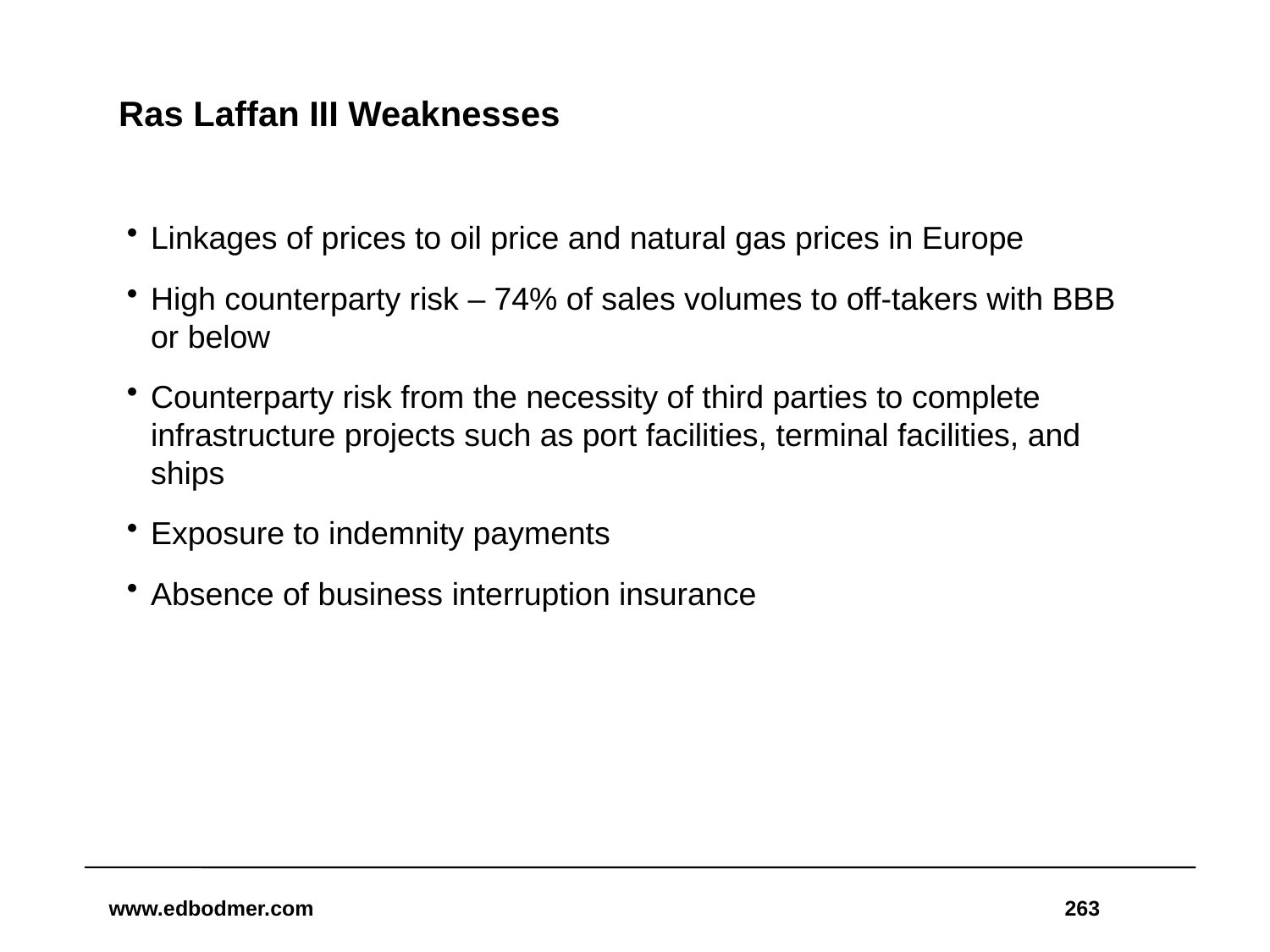

# Ras Laffan III Weaknesses
Linkages of prices to oil price and natural gas prices in Europe
High counterparty risk – 74% of sales volumes to off-takers with BBB or below
Counterparty risk from the necessity of third parties to complete infrastructure projects such as port facilities, terminal facilities, and ships
Exposure to indemnity payments
Absence of business interruption insurance